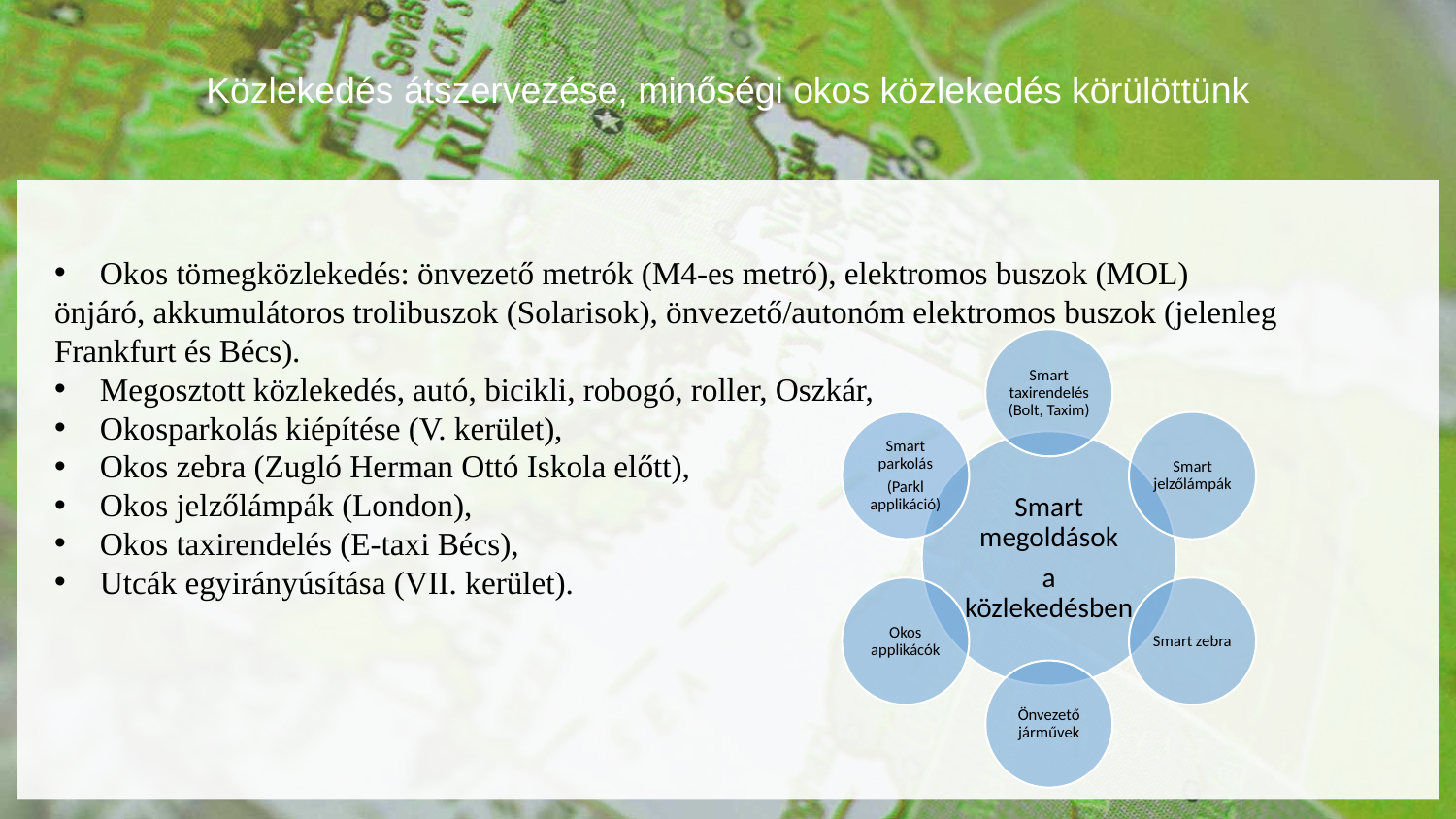

Közlekedés átszervezése, minőségi okos közlekedés körülöttünk

Okos tömegközlekedés: önvezető metrók (M4-es metró), elektromos buszok (MOL)
önjáró, akkumulátoros trolibuszok (Solarisok), önvezető/autonóm elektromos buszok (jelenleg Frankfurt és Bécs).
Megosztott közlekedés, autó, bicikli, robogó, roller, Oszkár,
Okosparkolás kiépítése (V. kerület),
Okos zebra (Zugló Herman Ottó Iskola előtt),
Okos jelzőlámpák (London),
Okos taxirendelés (E-taxi Bécs),
Utcák egyirányúsítása (VII. kerület).

Smart megoldások
a közlekedésben
Smart taxirendelés (Bolt, Taxim)
Smart jelzőlámpák
Smart zebra
Önvezető járművek
Okos applikácók
Smart parkolás
(Parkl applikáció)